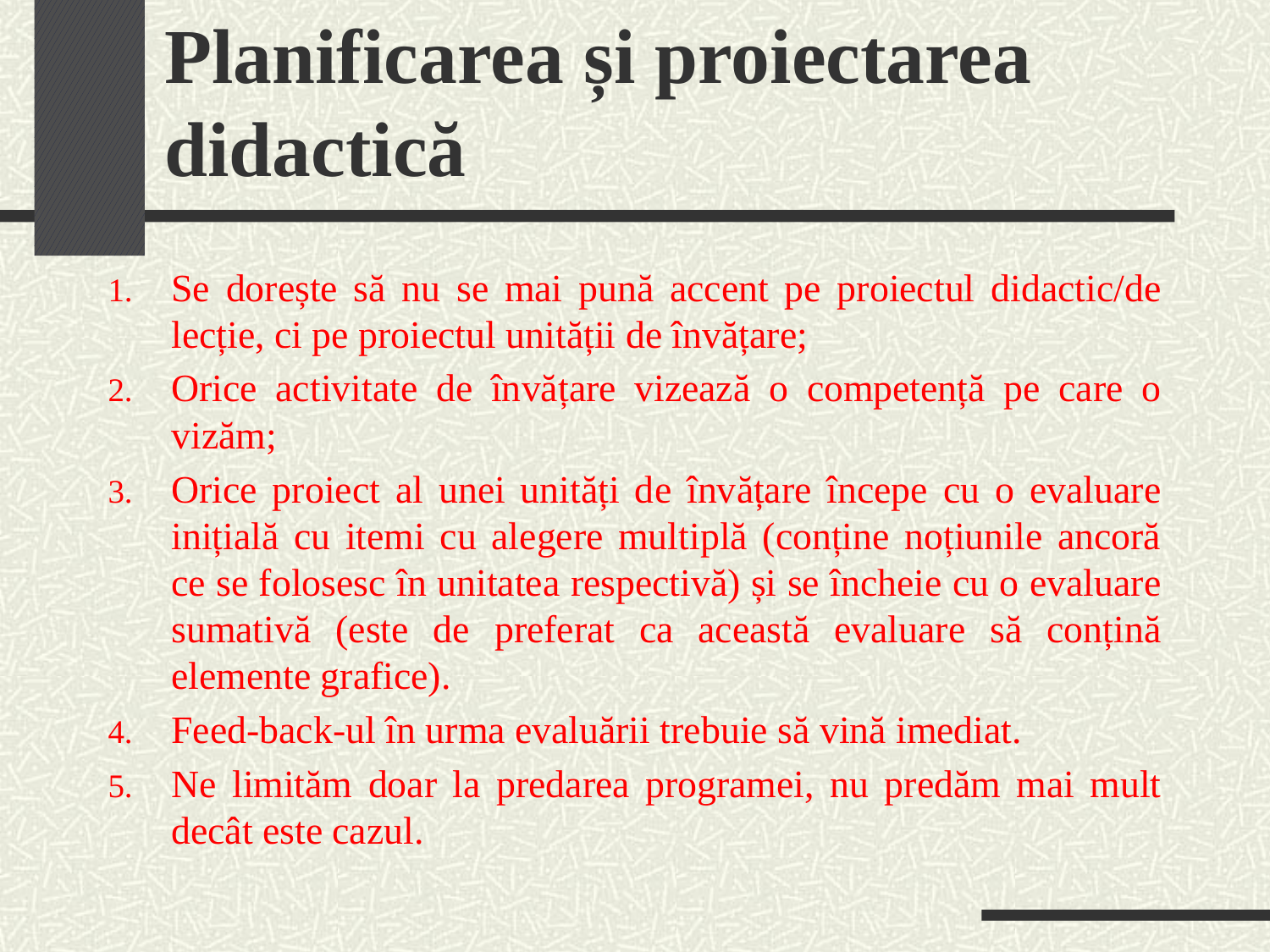

# Planificarea și proiectarea didactică
Se dorește să nu se mai pună accent pe proiectul didactic/de lecție, ci pe proiectul unității de învățare;
Orice activitate de învățare vizează o competență pe care o vizăm;
Orice proiect al unei unități de învățare începe cu o evaluare inițială cu itemi cu alegere multiplă (conține noțiunile ancoră ce se folosesc în unitatea respectivă) și se încheie cu o evaluare sumativă (este de preferat ca această evaluare să conțină elemente grafice).
Feed-back-ul în urma evaluării trebuie să vină imediat.
Ne limităm doar la predarea programei, nu predăm mai mult decât este cazul.